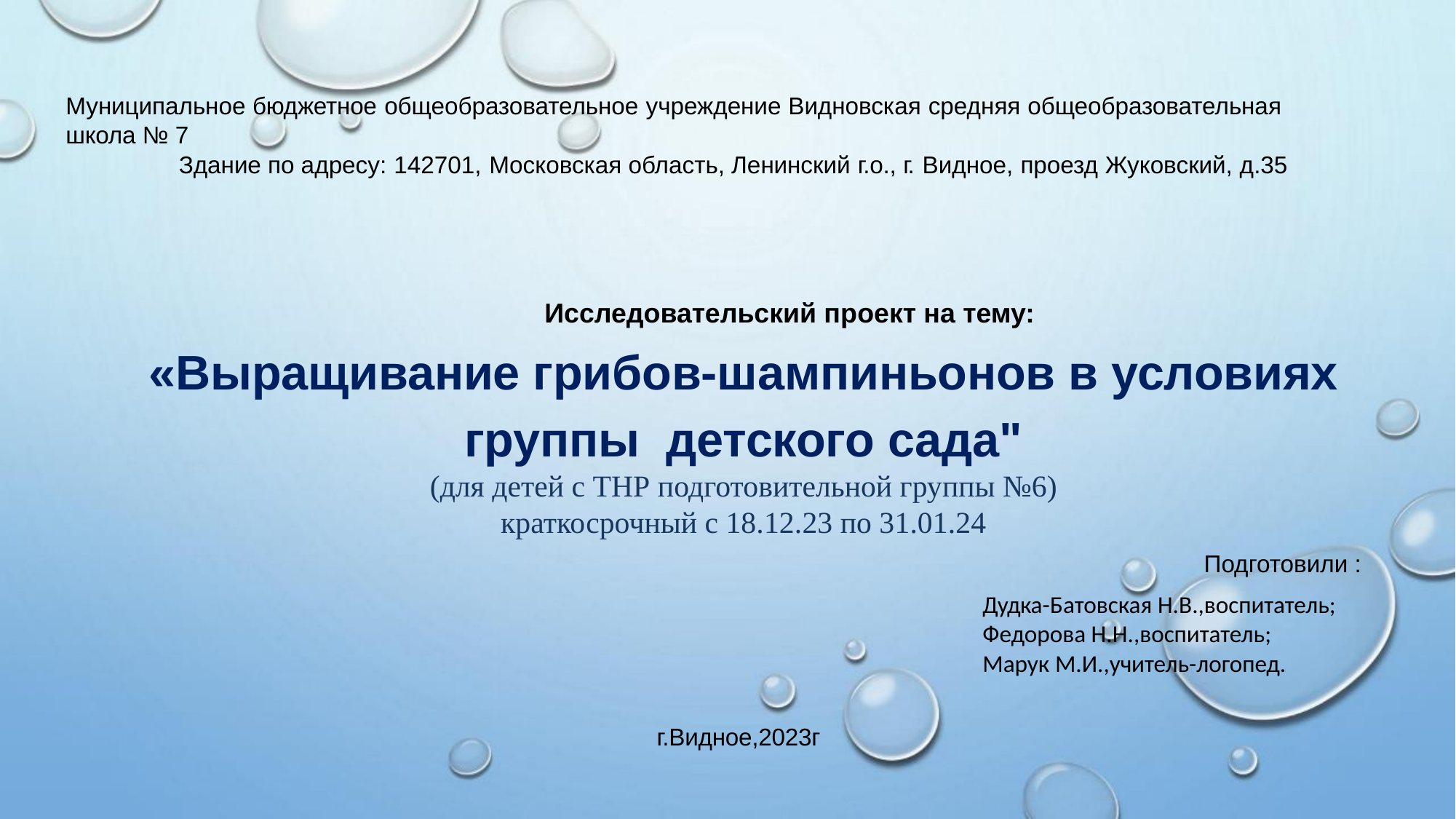

Муниципальное бюджетное общеобразовательное учреждение Видновская средняя общеобразовательная школа № 7
Здание по адресу: 142701, Московская область, Ленинский г.о., г. Видное, проезд Жуковский, д.35
 Исследовательский проект на тему:
«Выращивание грибов-шампиньонов в условиях группы  детского сада"
(для детей с ТНР подготовительной группы №6)
краткосрочный с 18.12.23 по 31.01.24

Подготовили :
Дудка-Батовская Н.В.,воспитатель;
Федорова Н.Н.,воспитатель;
Марук М.И.,учитель-логопед.
г.Видное,2023г